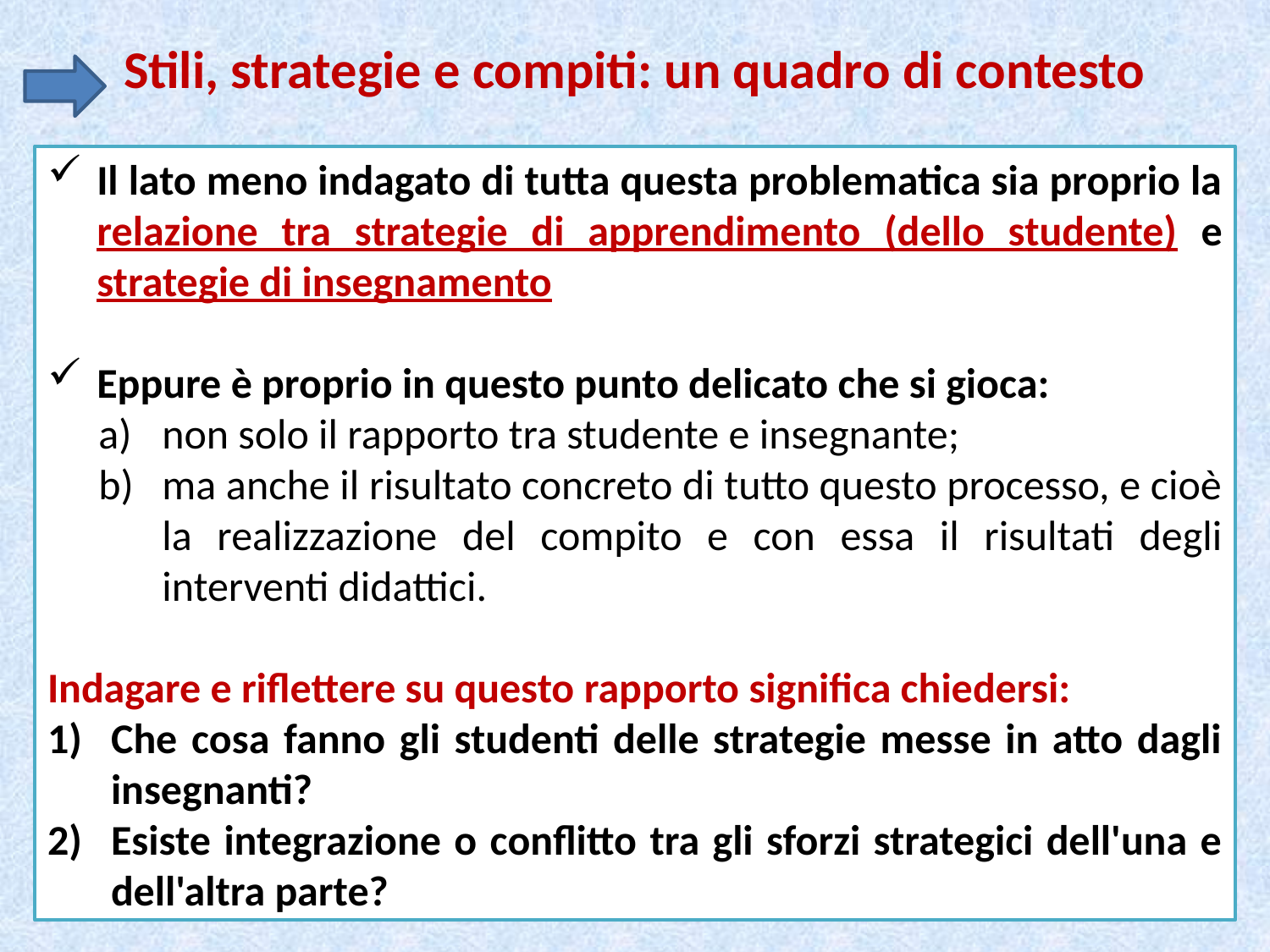

# Stili, strategie e compiti: un quadro di contesto

Il lato meno indagato di tutta questa problematica sia proprio la relazione tra strategie di apprendimento (dello studente) e strategie di insegnamento

Eppure è proprio in questo punto delicato che si gioca:
non solo il rapporto tra studente e insegnante;
ma anche il risultato concreto di tutto questo processo, e cioè la realizzazione del compito e con essa il risultati degli interventi didattici.

Indagare e riflettere su questo rapporto significa chiedersi:
Che cosa fanno gli studenti delle strategie messe in atto dagli insegnanti?
Esiste integrazione o conflitto tra gli sforzi strategici dell'una e dell'altra parte?